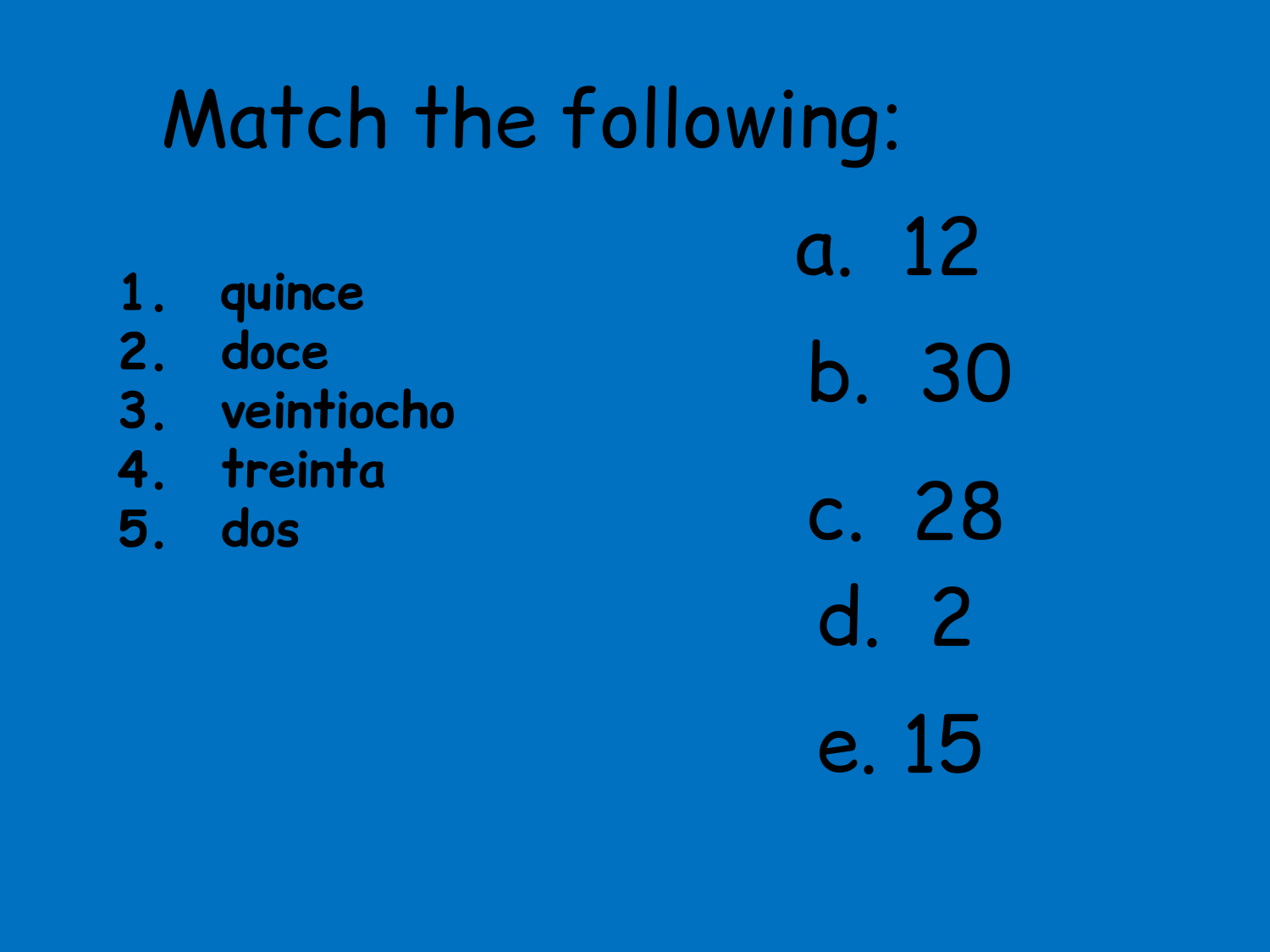

Match the following:
a.  12
quince
doce
veintiocho
treinta
dos
b.  30
c.  28
d.  2
e. 15